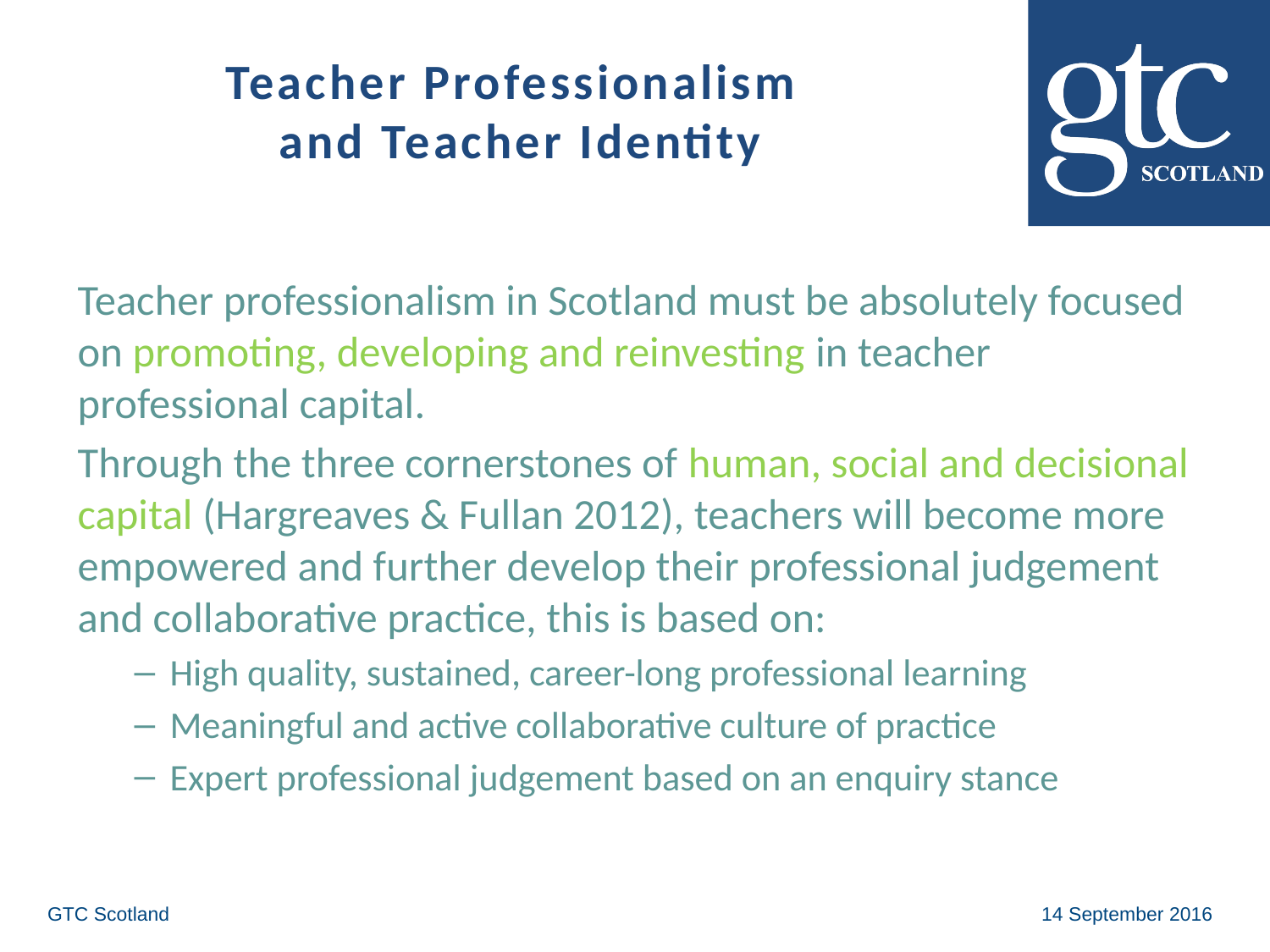

# Teacher Professionalism and Teacher Identity
Teacher professionalism in Scotland must be absolutely focused on promoting, developing and reinvesting in teacher professional capital.
Through the three cornerstones of human, social and decisional capital (Hargreaves & Fullan 2012), teachers will become more empowered and further develop their professional judgement and collaborative practice, this is based on:
High quality, sustained, career-long professional learning
Meaningful and active collaborative culture of practice
Expert professional judgement based on an enquiry stance

GTC Scotland
14 September 2016